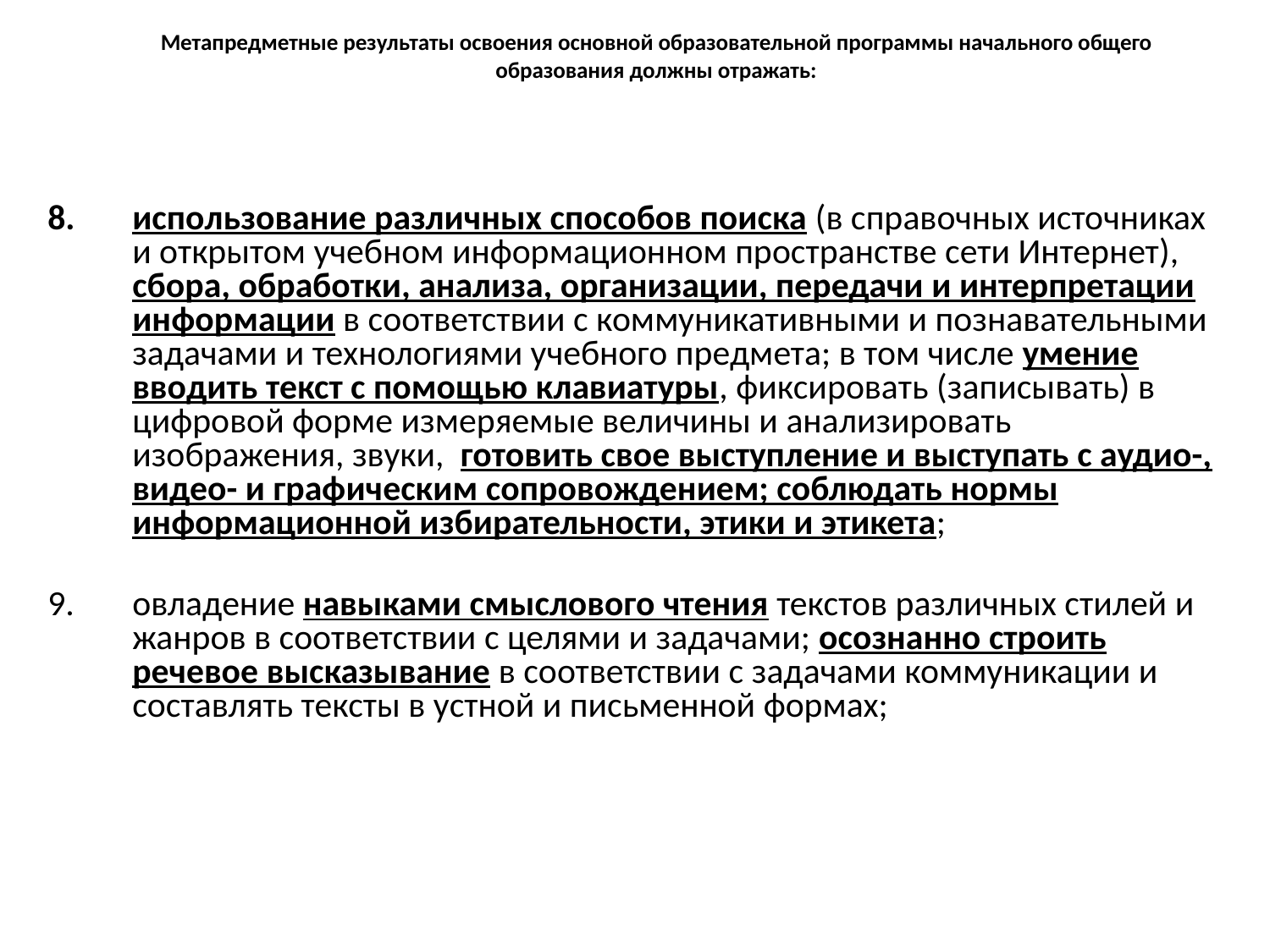

# Метапредметные результаты освоения основной образовательной программы начального общего образования должны отражать:
использование различных способов поиска (в справочных источниках и открытом учебном информационном пространстве сети Интернет), сбора, обработки, анализа, организации, передачи и интерпретации информации в соответствии с коммуникативными и познавательными задачами и технологиями учебного предмета; в том числе умение вводить текст с помощью клавиатуры, фиксировать (записывать) в цифровой форме измеряемые величины и анализировать изображения, звуки,  готовить свое выступление и выступать с аудио-, видео- и графическим сопровождением; соблюдать нормы информационной избирательности, этики и этикета;

овладение навыками смыслового чтения текстов различных стилей и жанров в соответствии с целями и задачами; осознанно строить речевое высказывание в соответствии с задачами коммуникации и составлять тексты в устной и письменной формах;